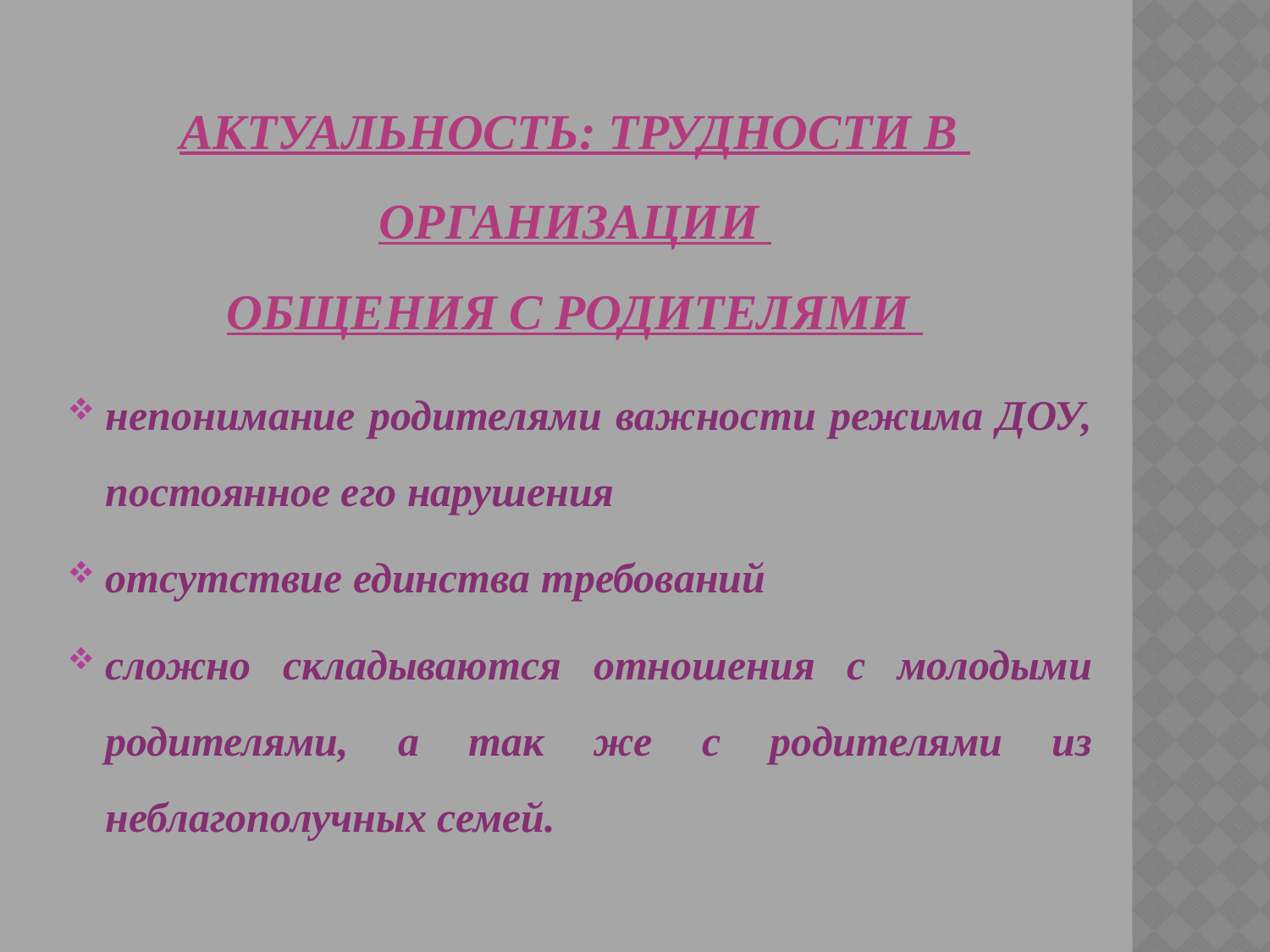

# Актуальность: Трудности в организации общения с родителями
непонимание родителями важности режима ДОУ, постоянное его нарушения
отсутствие единства требований
сложно складываются отношения с молодыми родителями, а так же с родителями из неблагополучных семей.